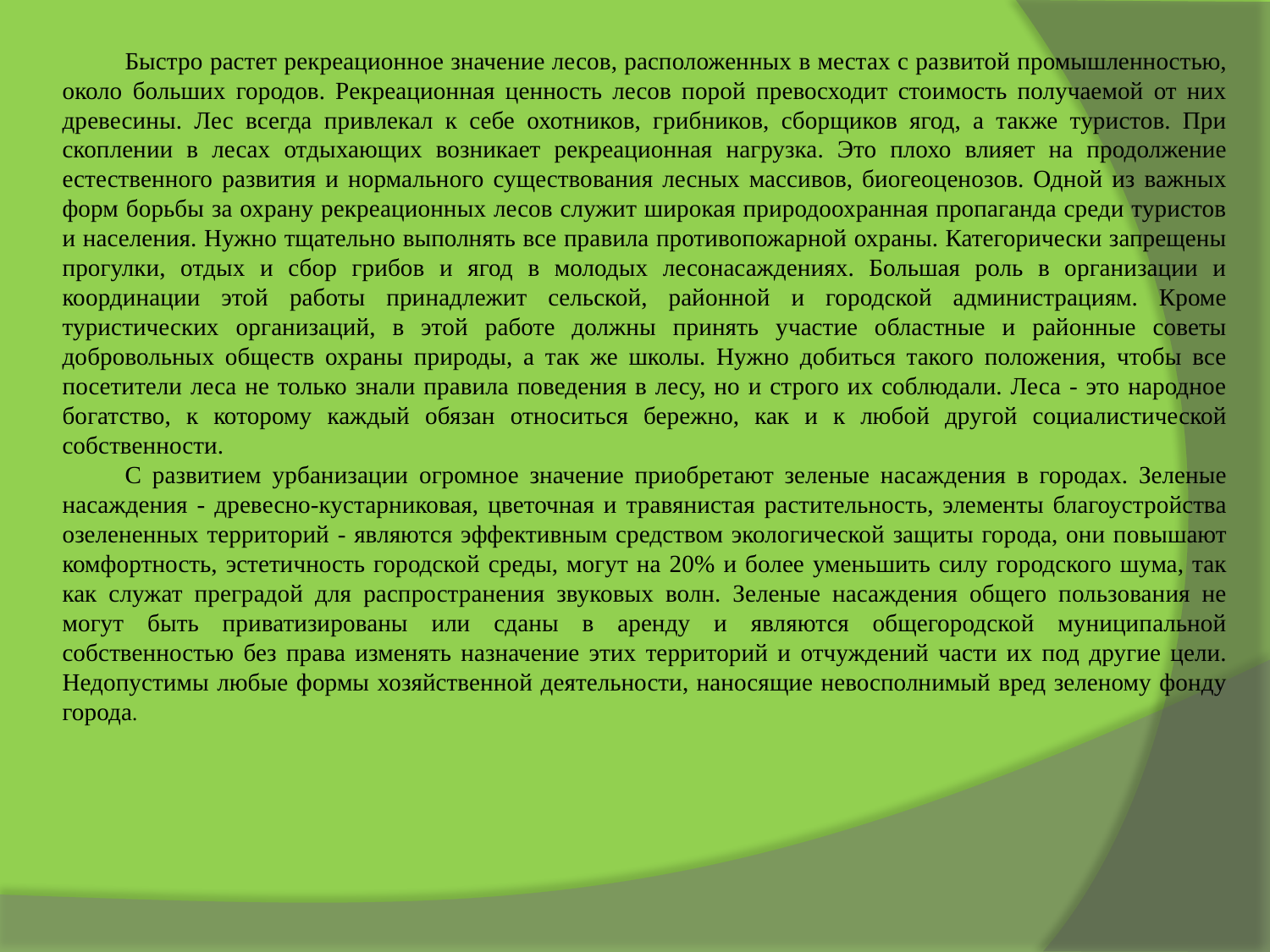

Быстро растет рекреационное значение лесов, расположенных в местах с развитой промышленностью, около больших городов. Рекреационная ценность лесов порой превосходит стоимость получаемой от них древесины. Лес всегда привлекал к себе охотников, грибников, сборщиков ягод, а также туристов. При скоплении в лесах отдыхающих возникает рекреационная нагрузка. Это плохо влияет на продолжение естественного развития и нормального существования лесных массивов, биогеоценозов. Одной из важных форм борьбы за охрану рекреационных лесов служит широкая природоохранная пропаганда среди туристов и населения. Нужно тщательно выполнять все правила противопожарной охраны. Категорически запрещены прогулки, отдых и сбор грибов и ягод в молодых лесонасаждениях. Большая роль в организации и координации этой работы принадлежит сельской, районной и городской администрациям. Кроме туристических организаций, в этой работе должны принять участие областные и районные советы добровольных обществ охраны природы, а так же школы. Нужно добиться такого положения, чтобы все посетители леса не только знали правила поведения в лесу, но и строго их соблюдали. Леса - это народное богатство, к которому каждый обязан относиться бережно, как и к любой другой социалистической собственности.
С развитием урбанизации огромное значение приобретают зеленые насаждения в городах. Зеленые насаждения - древесно-кустарниковая, цветочная и травянистая растительность, элементы благоустройства озелененных территорий - являются эффективным средством экологической защиты города, они повышают комфортность, эстетичность городской среды, могут на 20% и более уменьшить силу городского шума, так как служат преградой для распространения звуковых волн. Зеленые насаждения общего пользования не могут быть приватизированы или сданы в аренду и являются общегородской муниципальной собственностью без права изменять назначение этих территорий и отчуждений части их под другие цели. Недопустимы любые формы хозяйственной деятельности, наносящие невосполнимый вред зеленому фонду города.